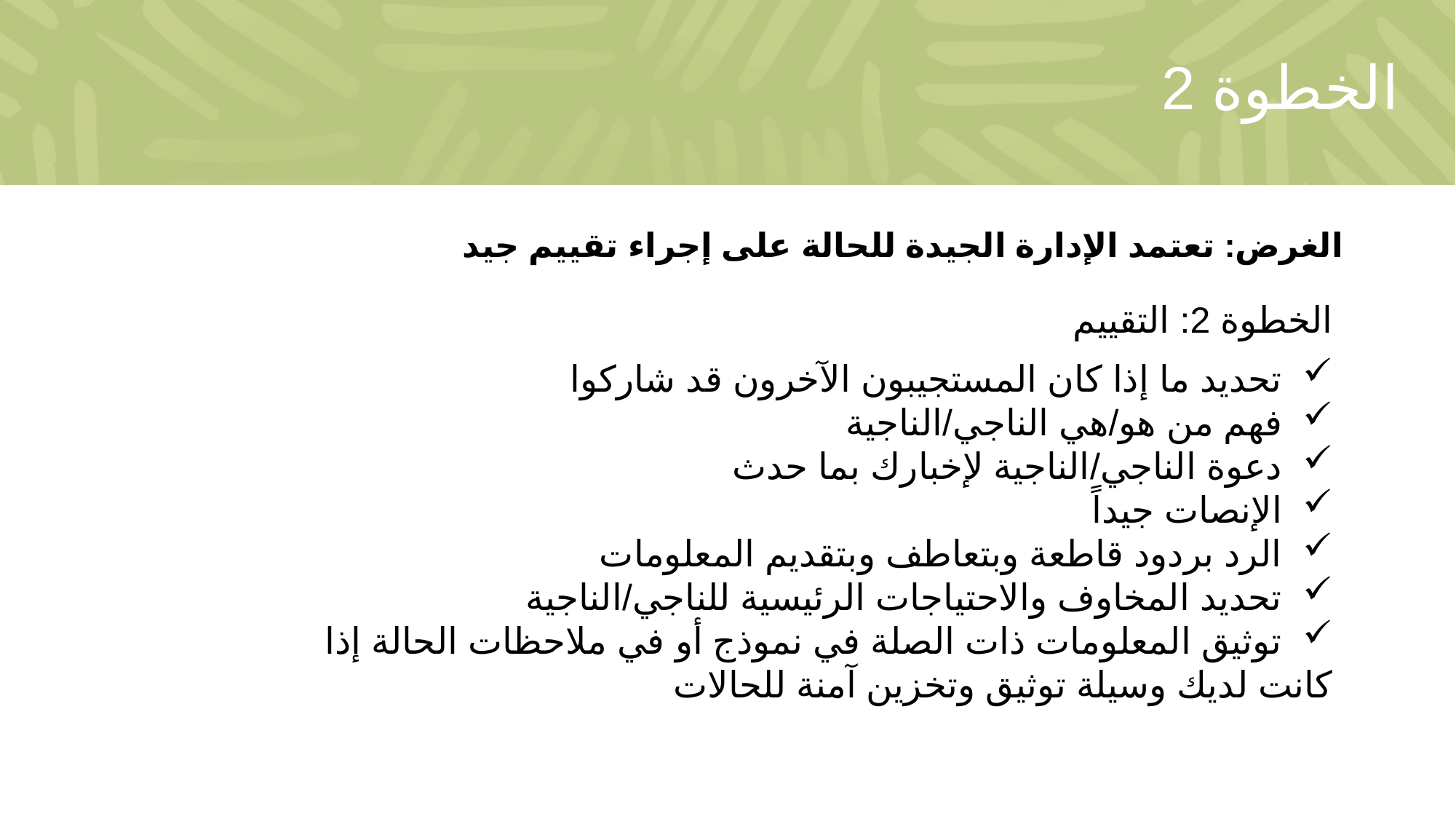

# الخطوة 2
الغرض: تعتمد الإدارة الجيدة للحالة على إجراء تقييم جيد
الخطوة 2: التقييم
  تحديد ما إذا كان المستجيبون الآخرون قد شاركوا
  فهم من هو/هي الناجي/الناجية
  دعوة الناجي/الناجية لإخبارك بما حدث
  الإنصات جيداً
  الرد بردود قاطعة وبتعاطف وبتقديم المعلومات
  تحديد المخاوف والاحتياجات الرئيسية للناجي/الناجية
  توثيق المعلومات ذات الصلة في نموذج أو في ملاحظات الحالة إذا كانت لديك وسيلة توثيق وتخزين آمنة للحالات